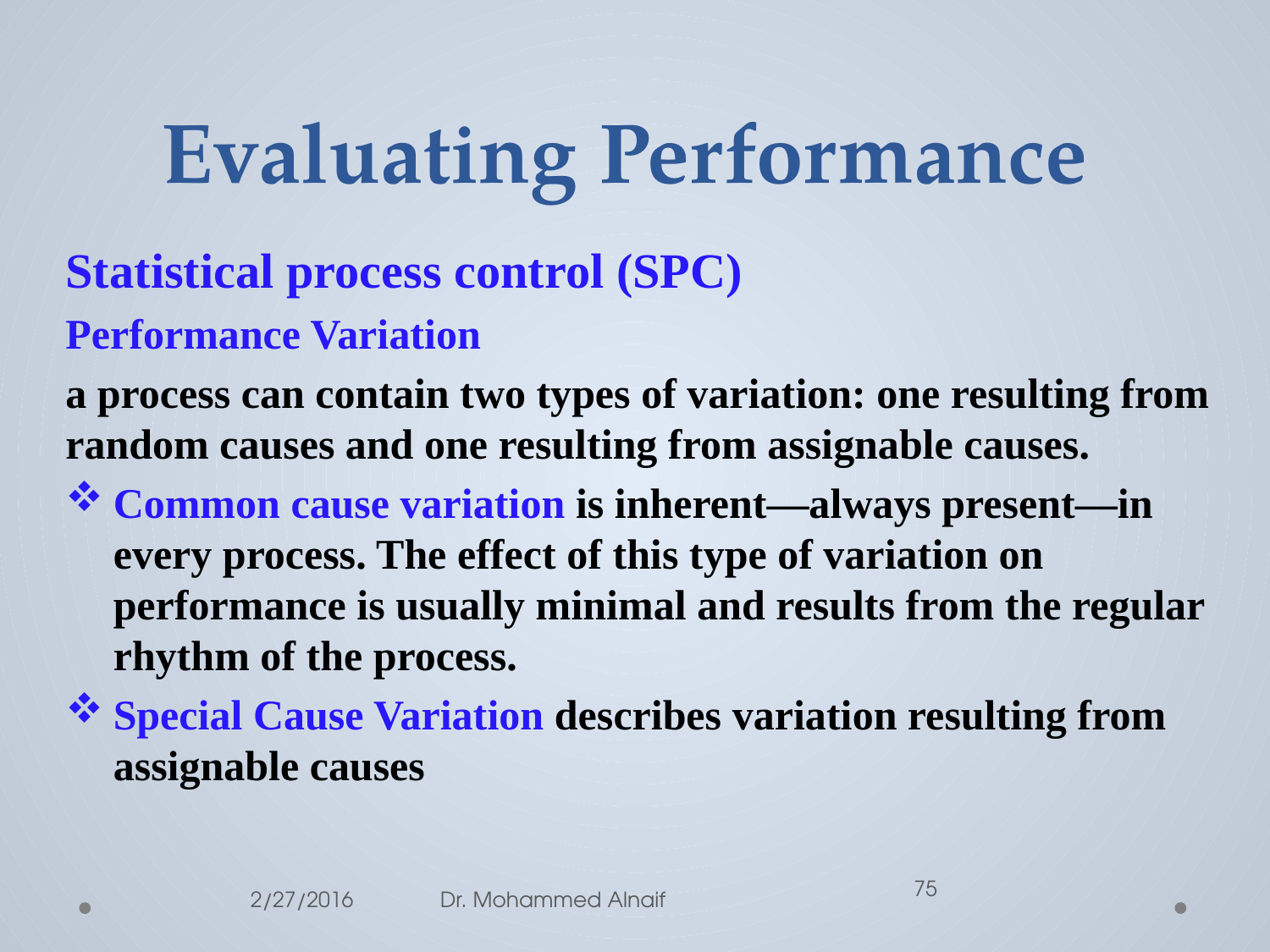

# Evaluating Performance
Statistical process control (SPC)
Performance Variation
a process can contain two types of variation: one resulting from random causes and one resulting from assignable causes.
Common cause variation is inherent—always present—in every process. The effect of this type of variation on performance is usually minimal and results from the regular rhythm of the process.
Special Cause Variation describes variation resulting from assignable causes
75
2/27/2016
Dr. Mohammed Alnaif